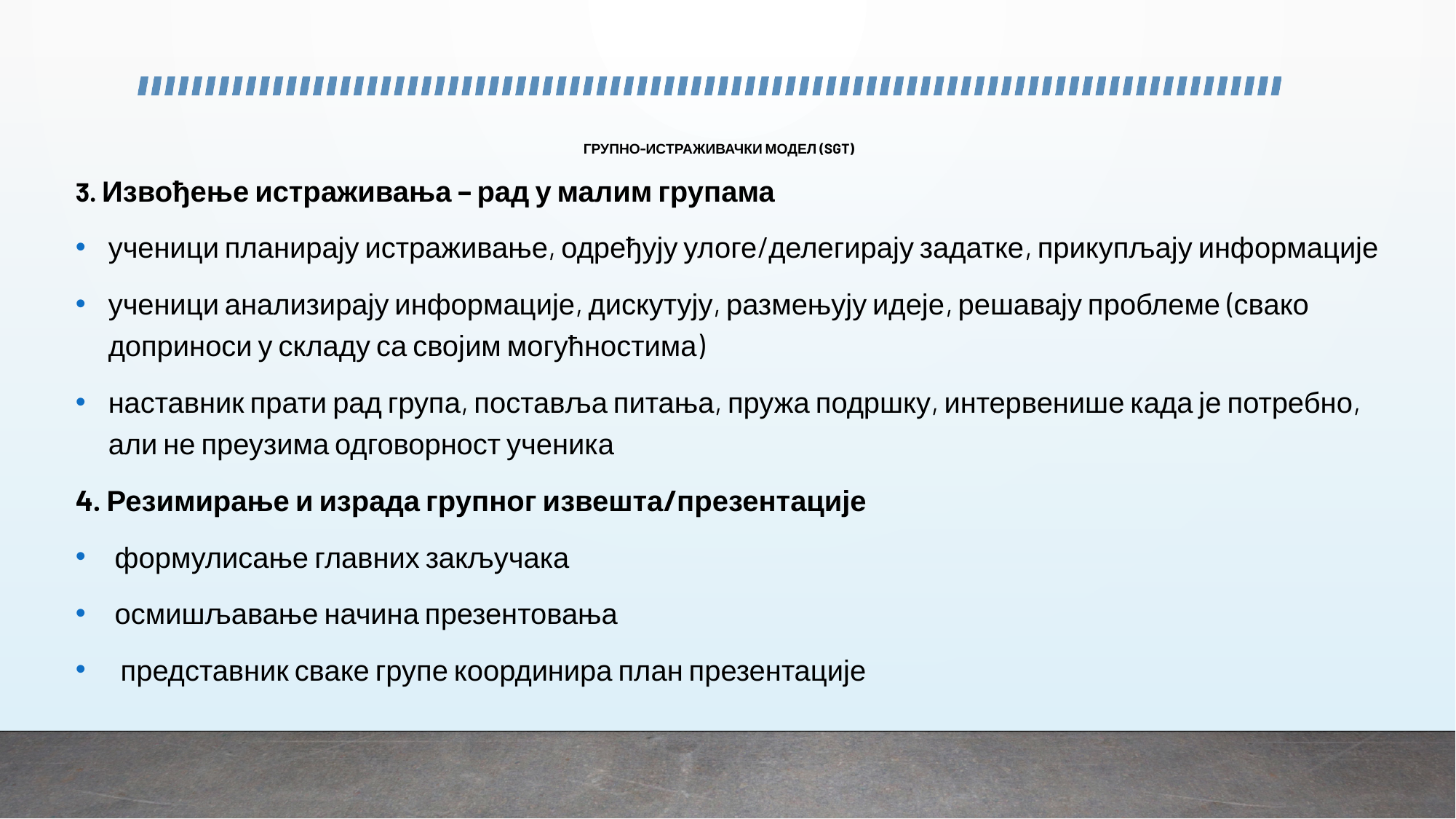

# ГРУПНО-ИСТРАЖИВАЧКИ МОДЕЛ (SGT)
3. Извођење истраживања – рад у малим групама
ученици планирају истраживање, одређују улоге/делегирају задатке, прикупљају информације
ученици анализирају информације, дискутују, размењују идеје, решавају проблеме (свако доприноси у складу са својим могућностима)
наставник прати рад група, поставља питања, пружа подршку, интервенише када је потребно, али не преузима одговорност ученика
4. Резимирање и израда групног извешта/презентације
формулисање главних закључака
осмишљавање начина презентовања
 представник сваке групе координира план презентације